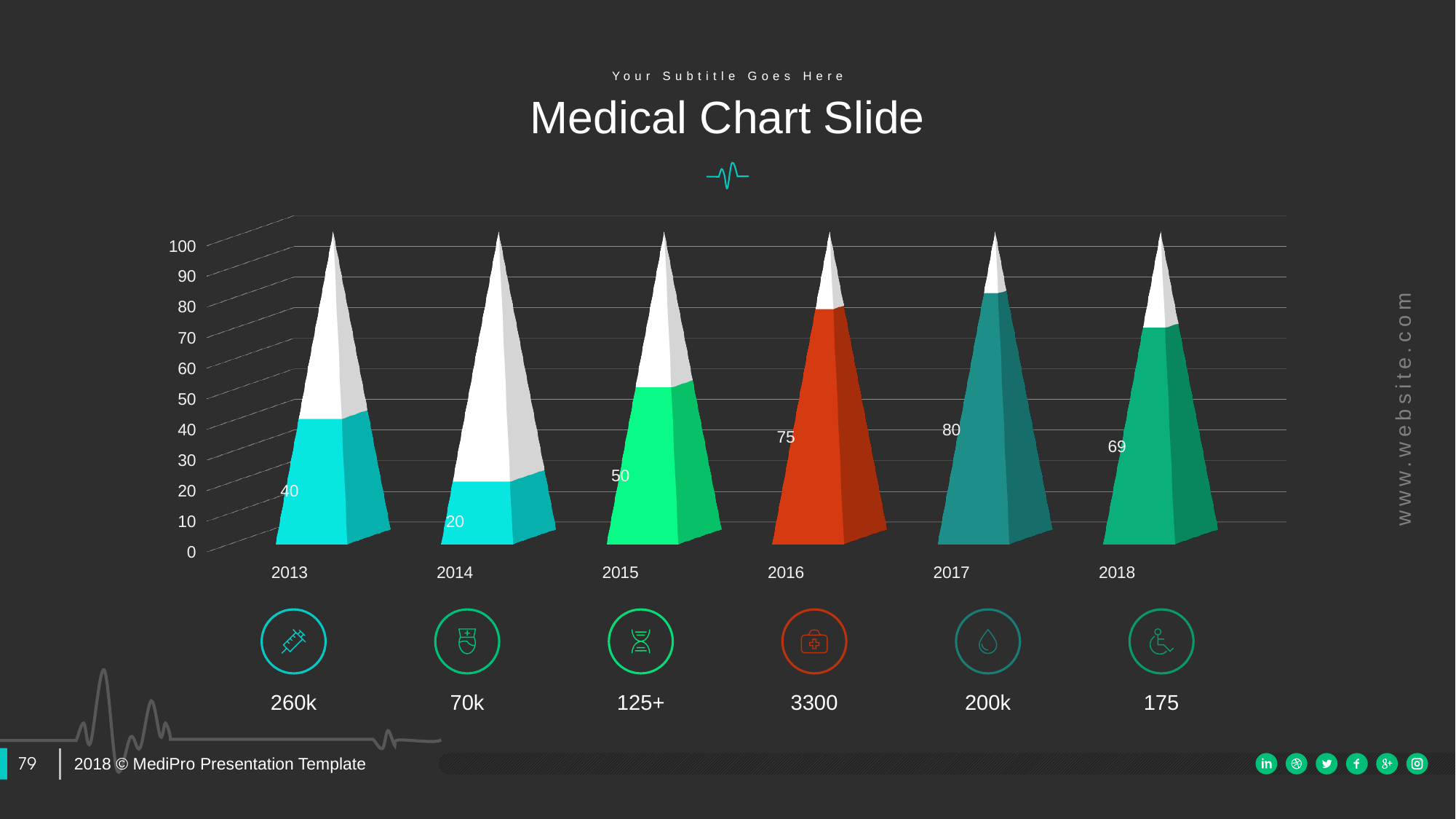

Your Subtitle Goes Here
Medical Chart Slide

[unsupported chart]

260k
70k
125+
3300
200k
175